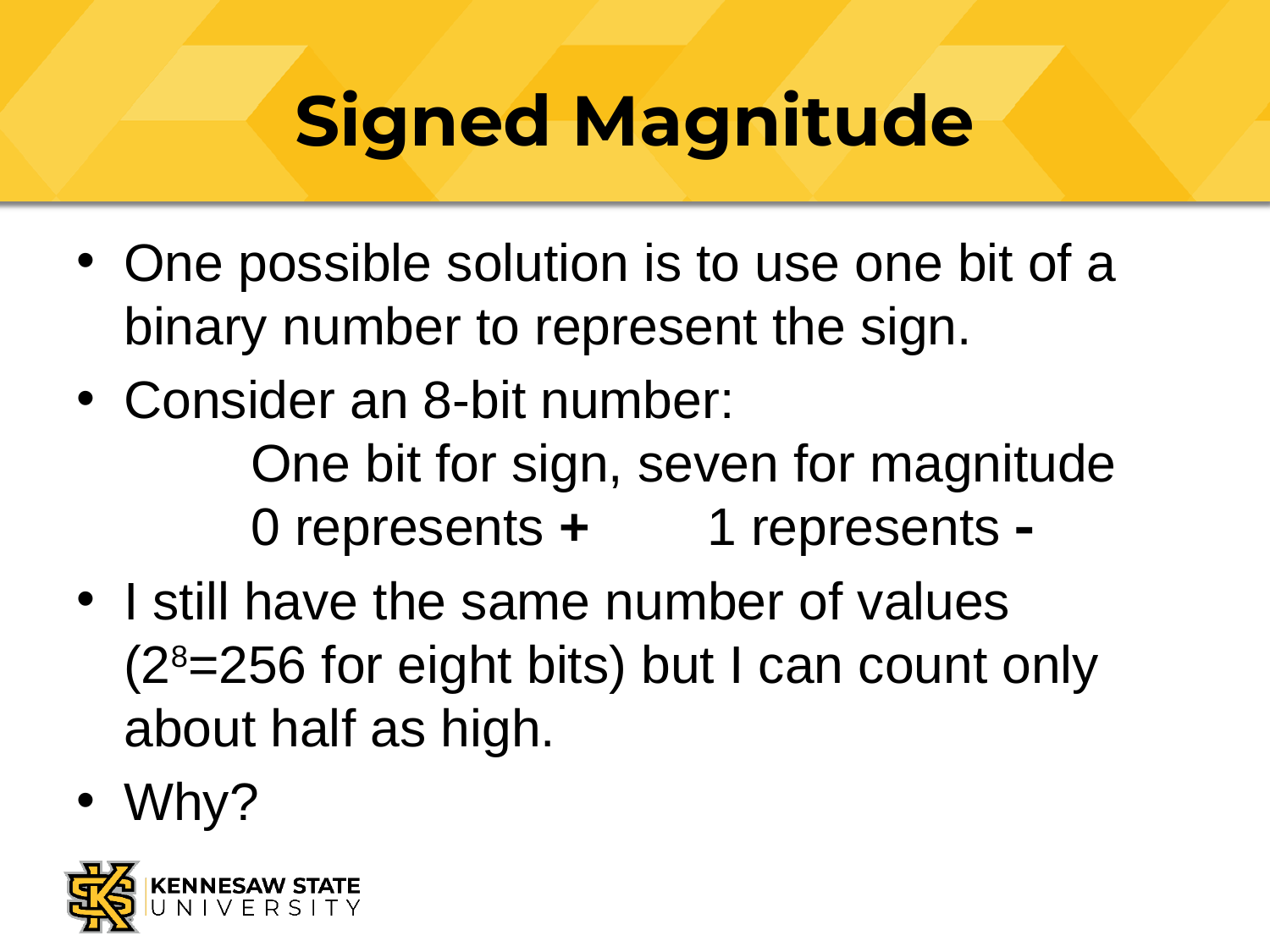

# Signed Magnitude
One possible solution is to use one bit of a binary number to represent the sign.
Consider an 8-bit number:
	One bit for sign, seven for magnitude
	0 represents +        1 represents −
I still have the same number of values (28=256 for eight bits) but I can count only about half as high.
Why?